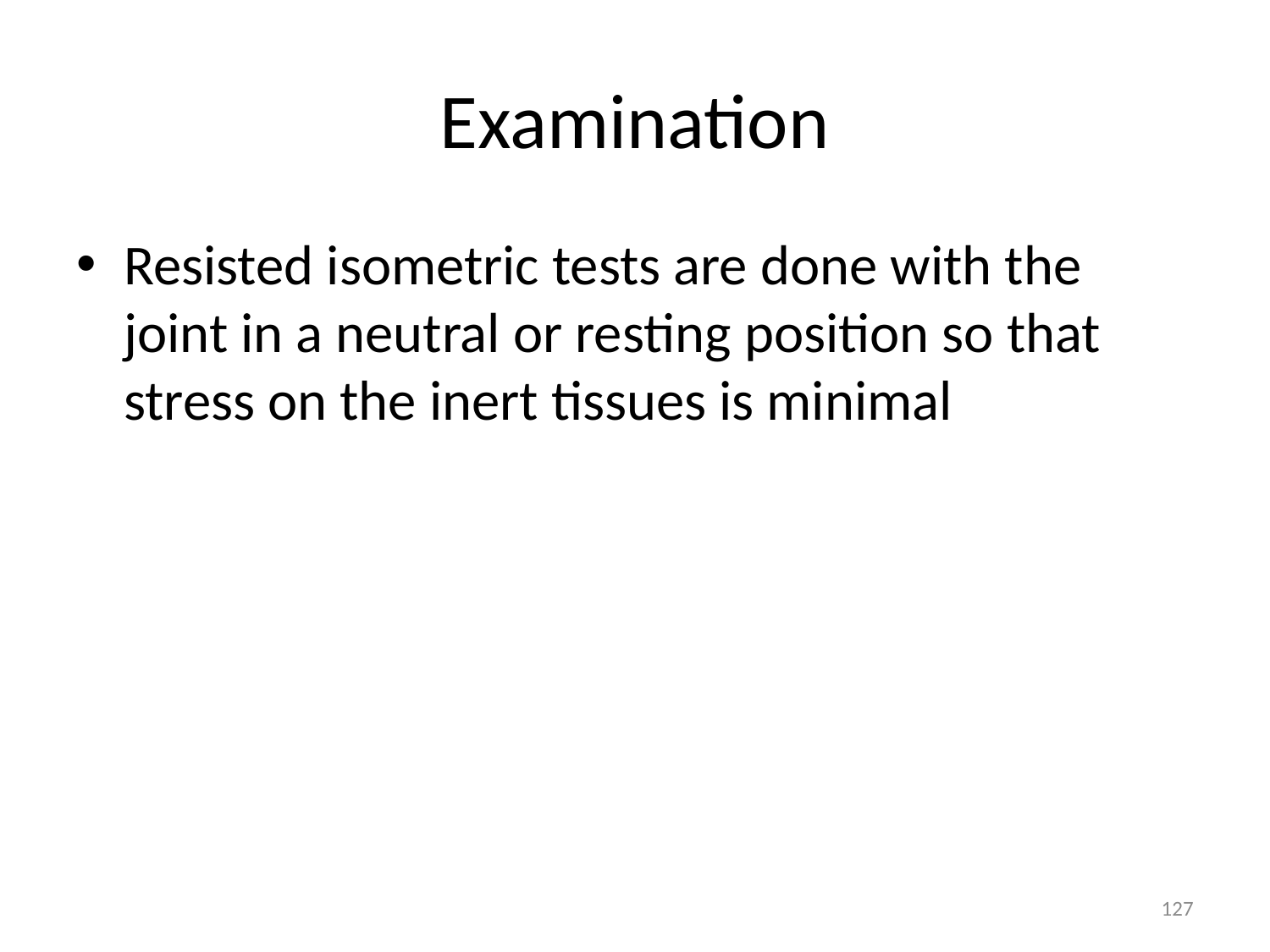

# Examination
Resisted isometric tests are done with the joint in a neutral or resting position so that stress on the inert tissues is minimal
127